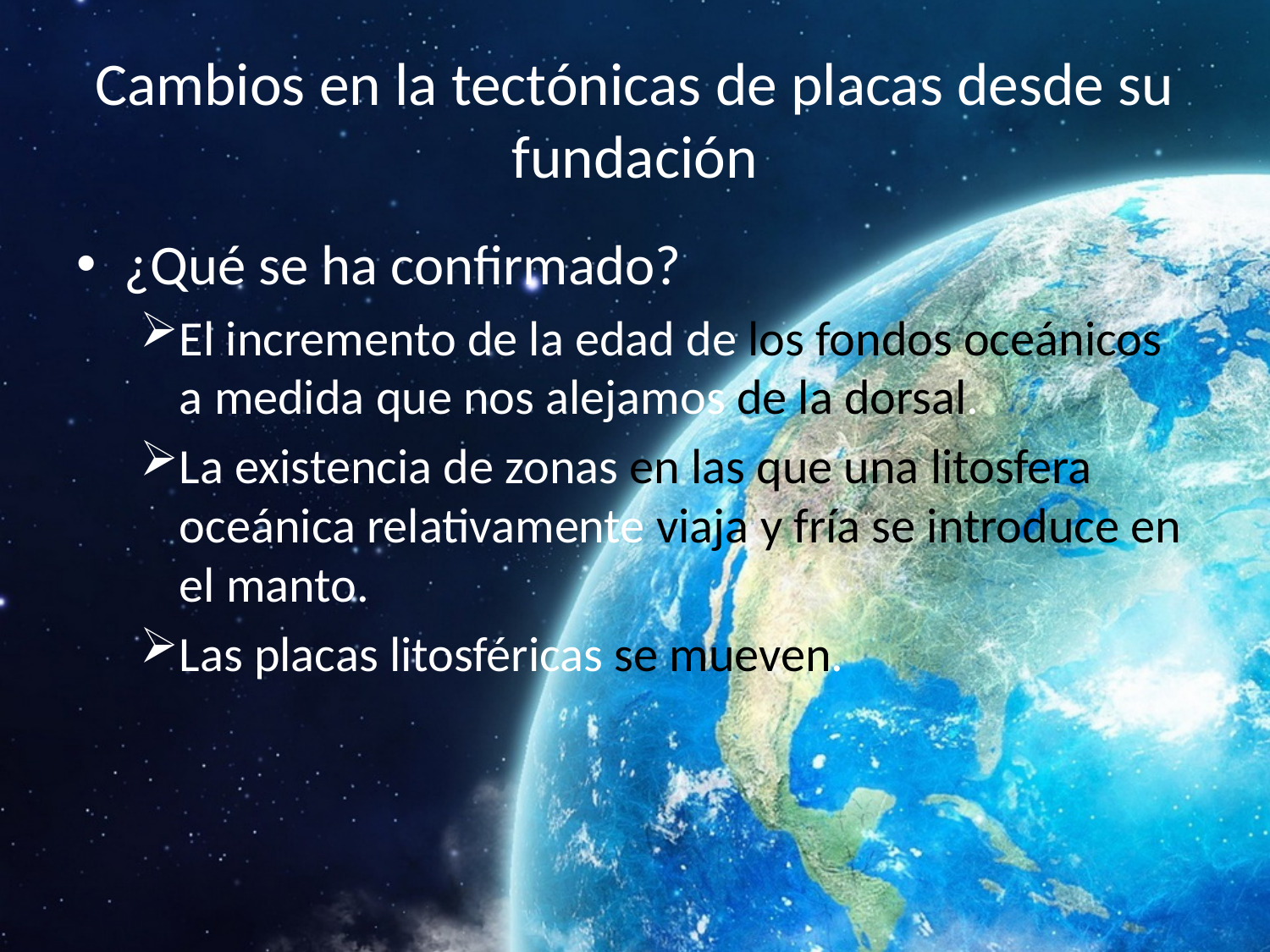

# Cambios en la tectónicas de placas desde su fundación
¿Qué se ha confirmado?
El incremento de la edad de los fondos oceánicos a medida que nos alejamos de la dorsal.
La existencia de zonas en las que una litosfera oceánica relativamente viaja y fría se introduce en el manto.
Las placas litosféricas se mueven.